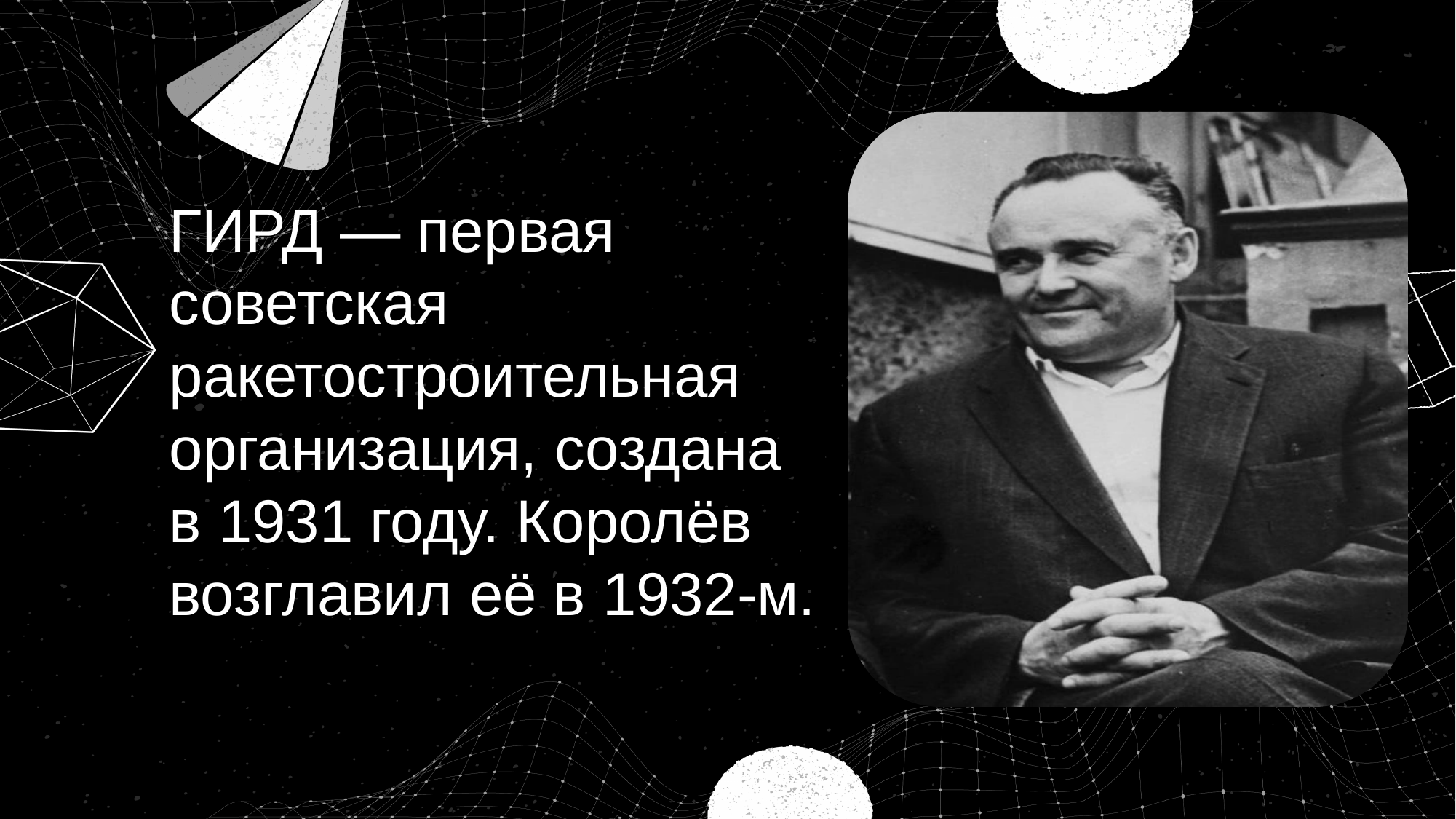

ГИРД — первая советская ракетостроительная организация, создана в 1931 году. Королёв возглавил её в 1932-м.